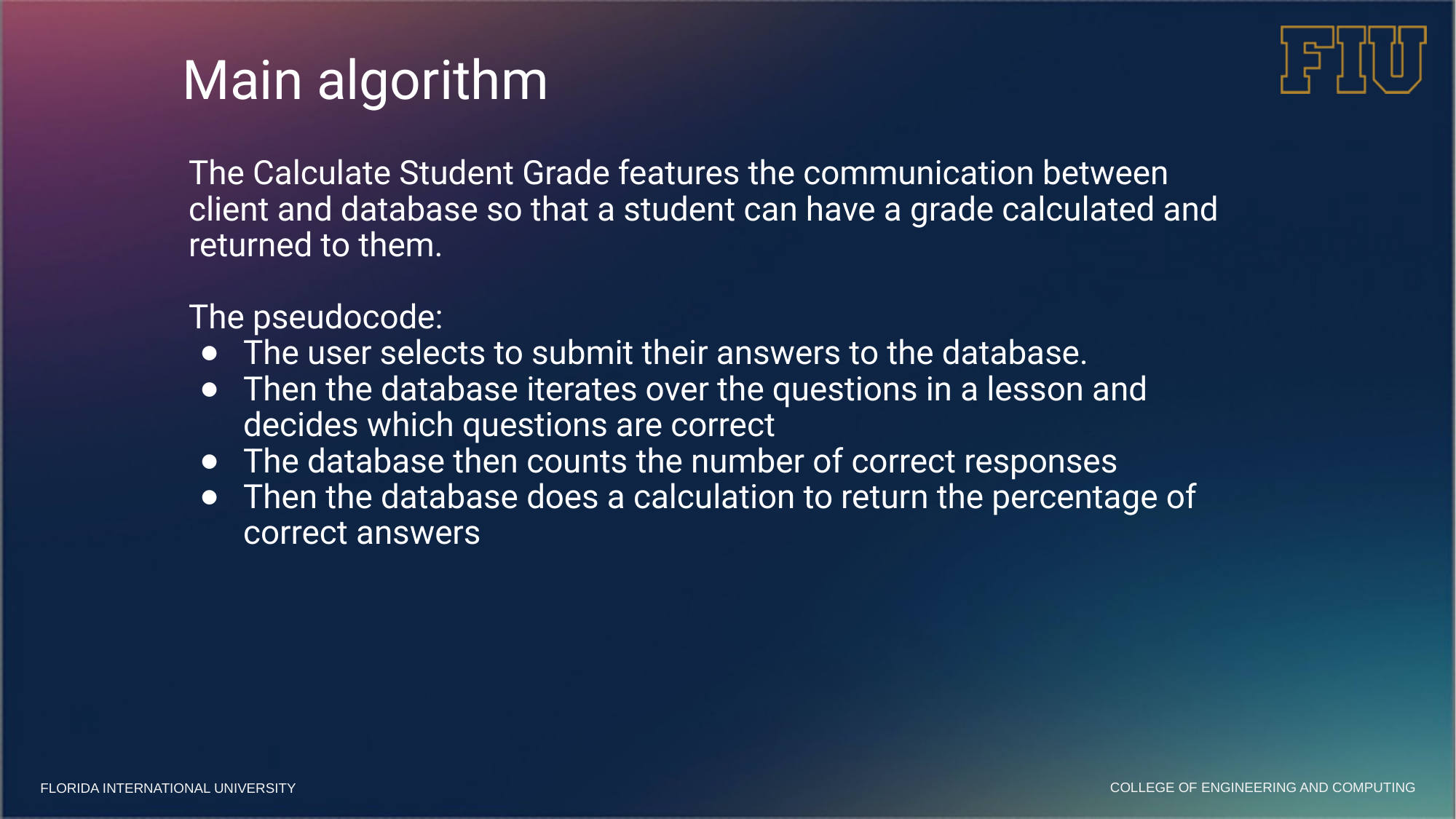

# Main algorithm
The Calculate Student Grade features the communication between client and database so that a student can have a grade calculated and returned to them.

The pseudocode:
The user selects to submit their answers to the database.
Then the database iterates over the questions in a lesson and decides which questions are correct
The database then counts the number of correct responses
Then the database does a calculation to return the percentage of correct answers